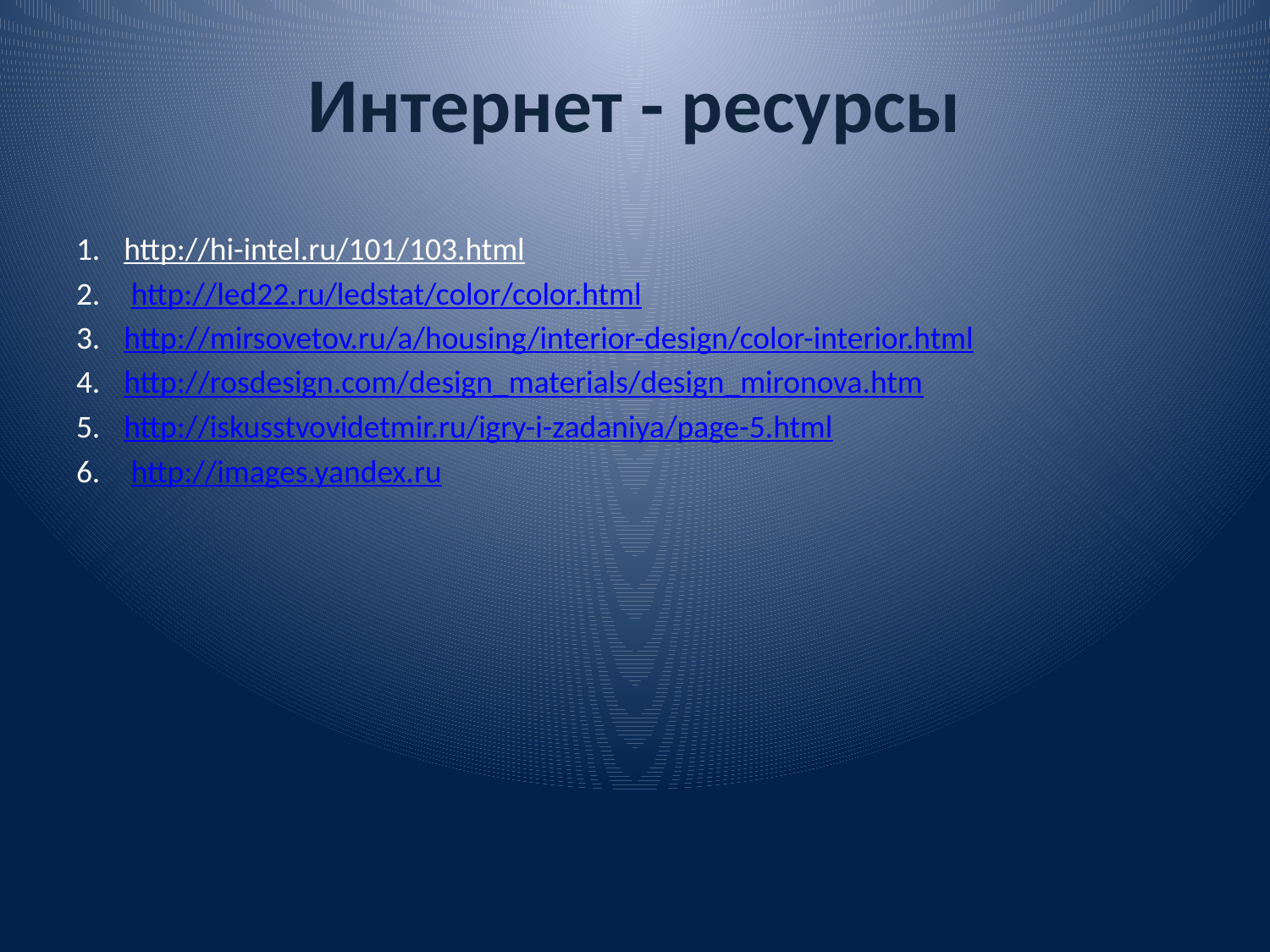

# Интернет - ресурсы
http://hi-intel.ru/101/103.html
 http://led22.ru/ledstat/color/color.html
http://mirsovetov.ru/a/housing/interior-design/color-interior.html
http://rosdesign.com/design_materials/design_mironova.htm
http://iskusstvovidetmir.ru/igry-i-zadaniya/page-5.html
 http://images.yandex.ru